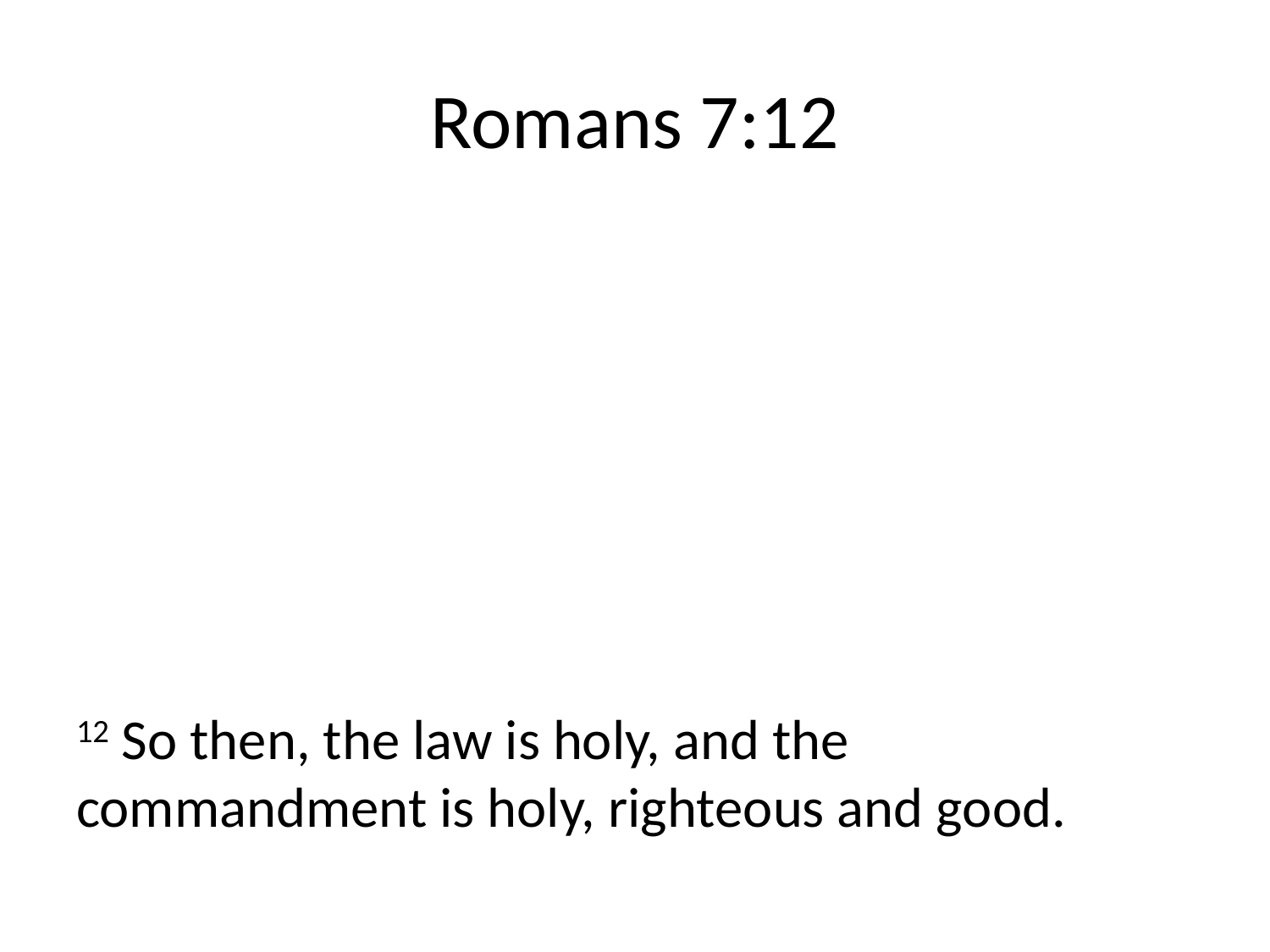

# Romans 7:12

12 So then, the law is holy, and the commandment is holy, righteous and good.